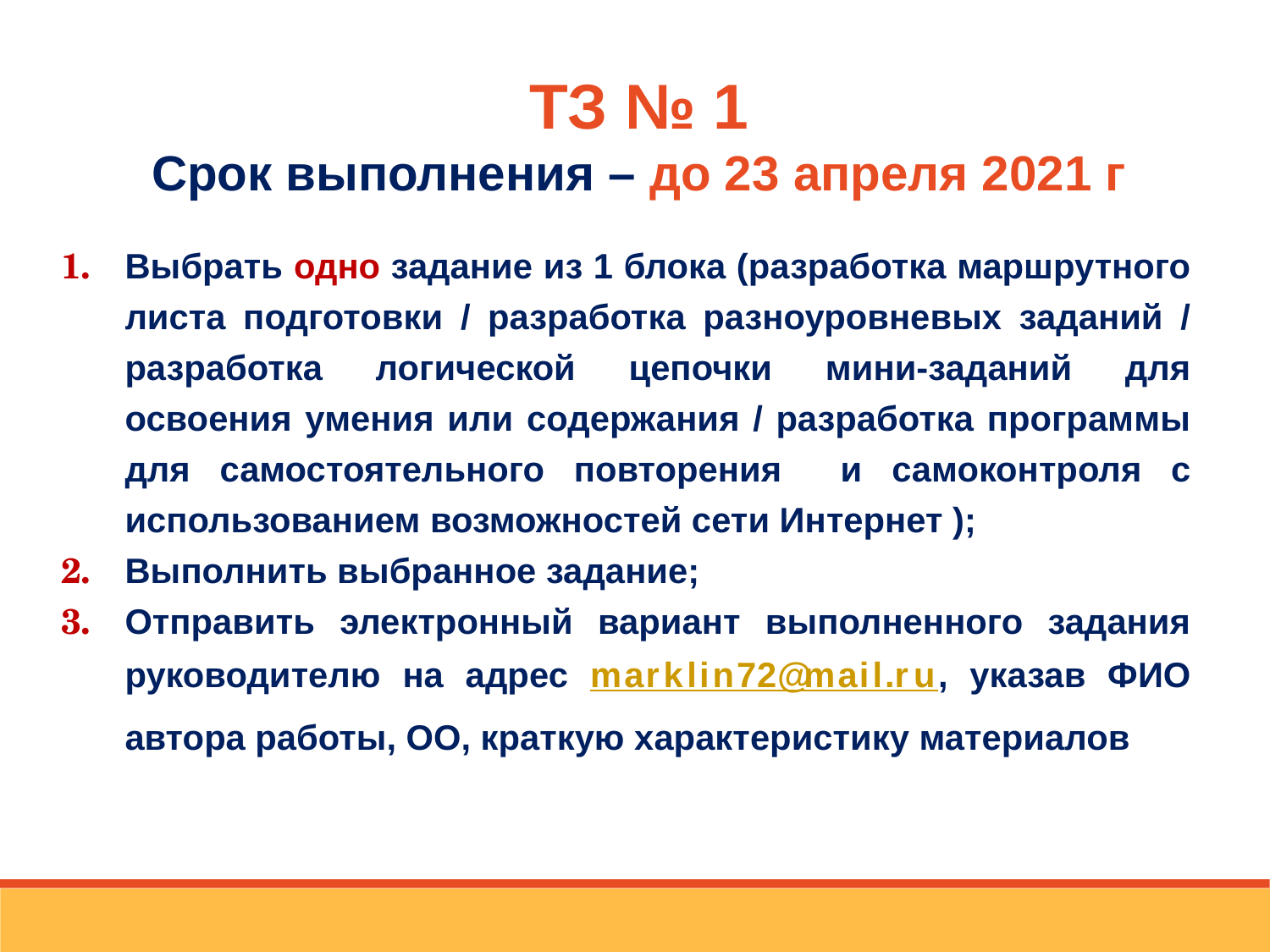

ТЗ № 1
Срок выполнения – до 23 апреля 2021 г
Выбрать одно задание из 1 блока (разработка маршрутного листа подготовки / разработка разноуровневых заданий / разработка логической цепочки мини-заданий для освоения умения или содержания / разработка программы для самостоятельного повторения  и самоконтроля с использованием возможностей сети Интернет );
Выполнить выбранное задание;
Отправить электронный вариант выполненного задания руководителю на адрес marklin72@mail.ru, указав ФИО автора работы, ОО, краткую характеристику материалов